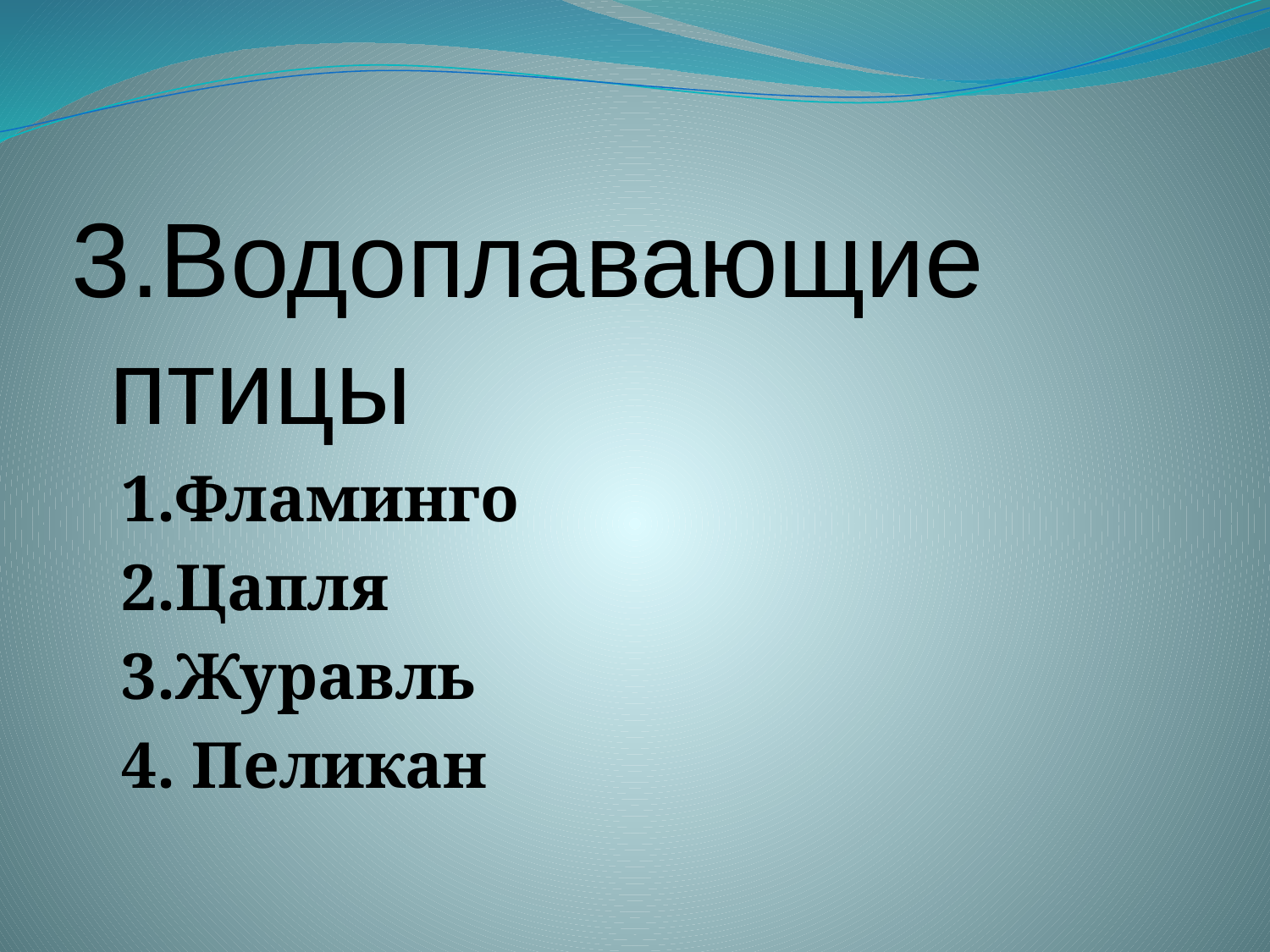

#

3.Водоплавающие птицы
   1.Фламинго
   2.Цапля
   3.Журавль
   4. Пеликан